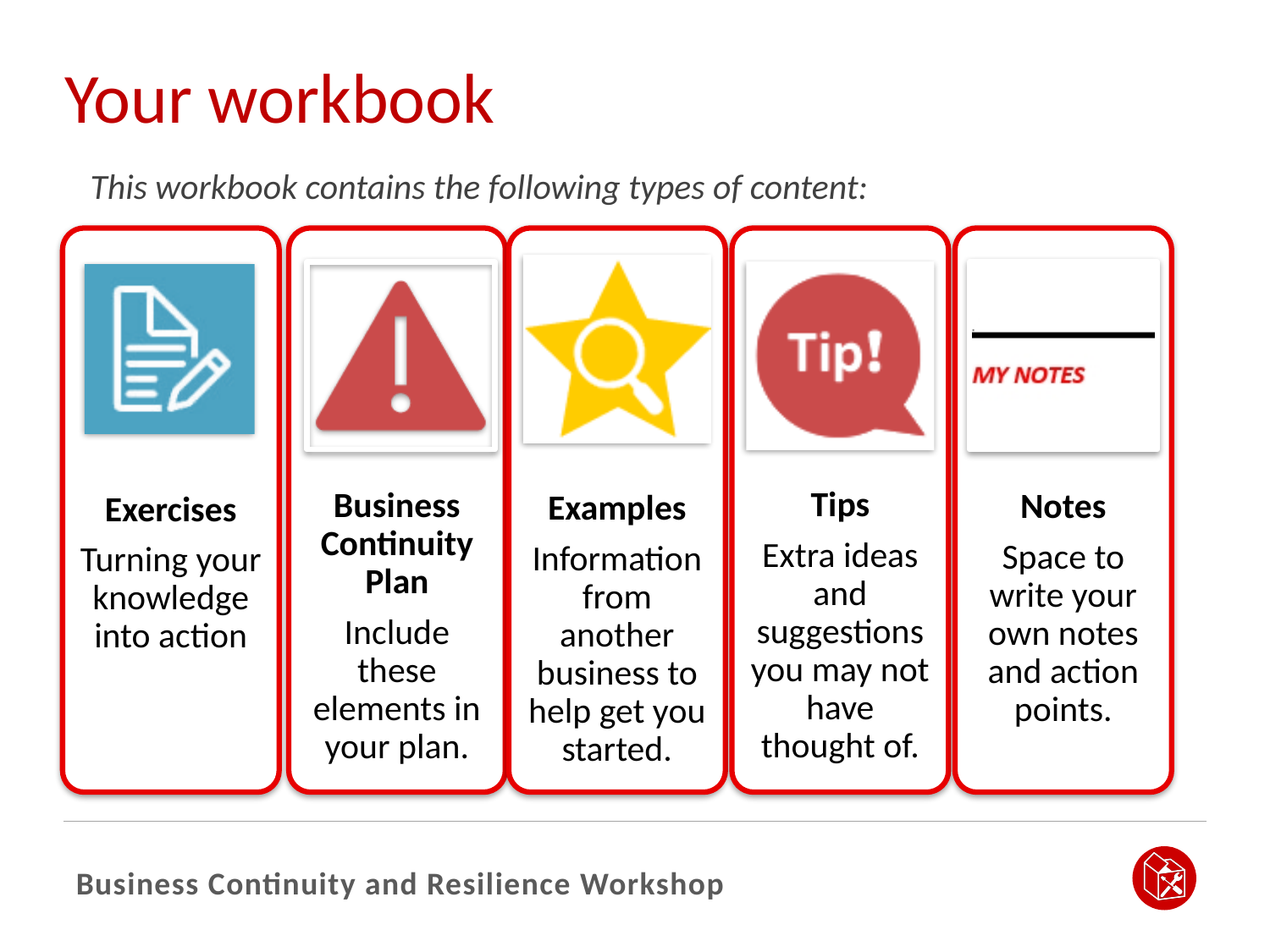

# Your workbook
This workbook contains the following types of content:

Exercises
Turning your knowledge into action

Business Continuity Plan
Include these elements in your plan.

Examples
Information from another business to help get you started.

Tips
Extra ideas and suggestions you may not have thought of.

Notes
Space to write your own notes and action points.